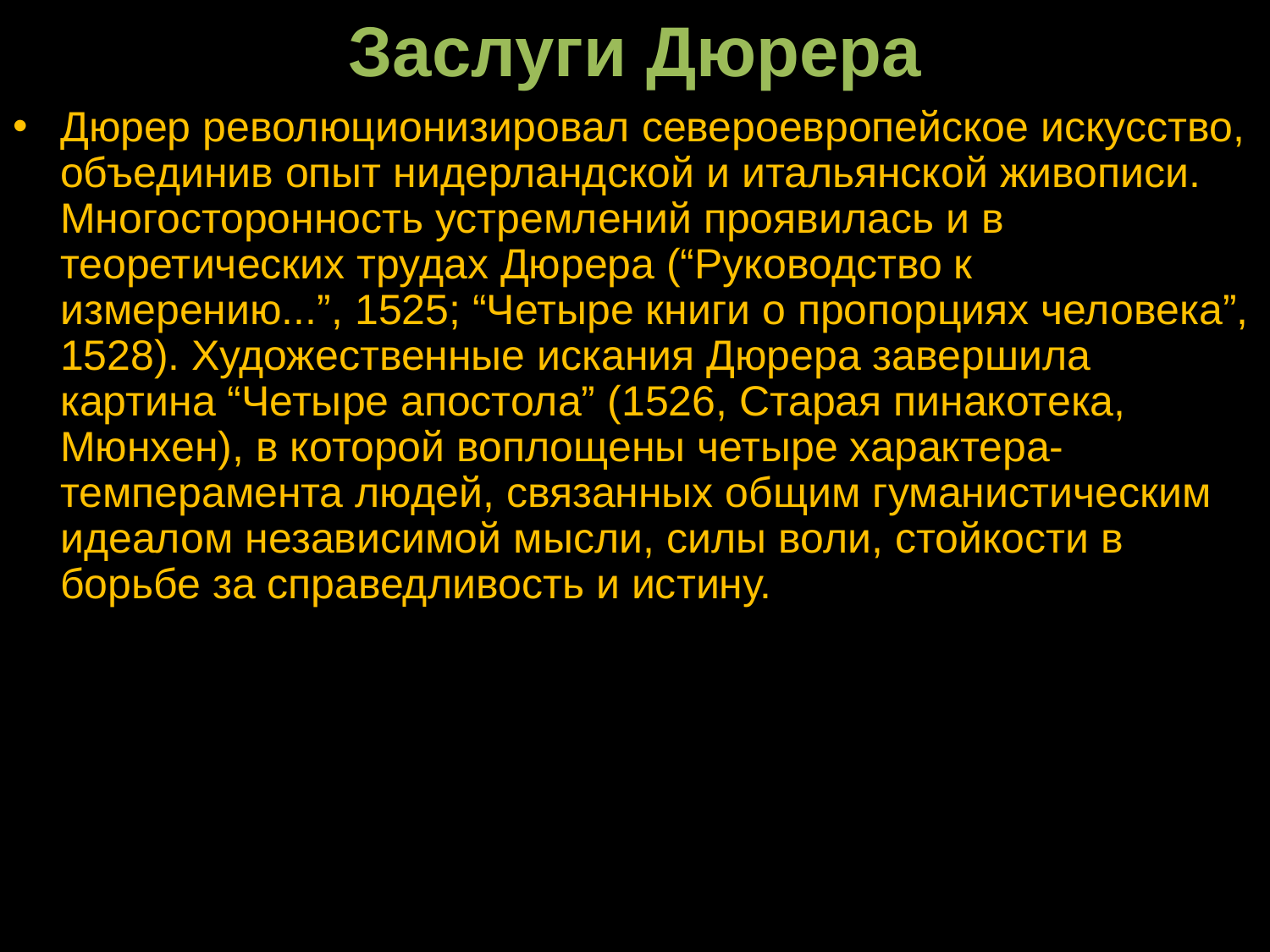

Заслуги Дюрера
Дюрер революционизировал североевропейское искусство, объединив опыт нидерландской и итальянской живописи. Многосторонность устремлений проявилась и в теоретических трудах Дюрера (“Руководство к измерению...”, 1525; “Четыре книги о пропорциях человека”, 1528). Художественные искания Дюрера завершила картина “Четыре апостола” (1526, Старая пинакотека, Мюнхен), в которой воплощены четыре характера-темперамента людей, связанных общим гуманистическим идеалом независимой мысли, силы воли, стойкости в борьбе за справедливость и истину.